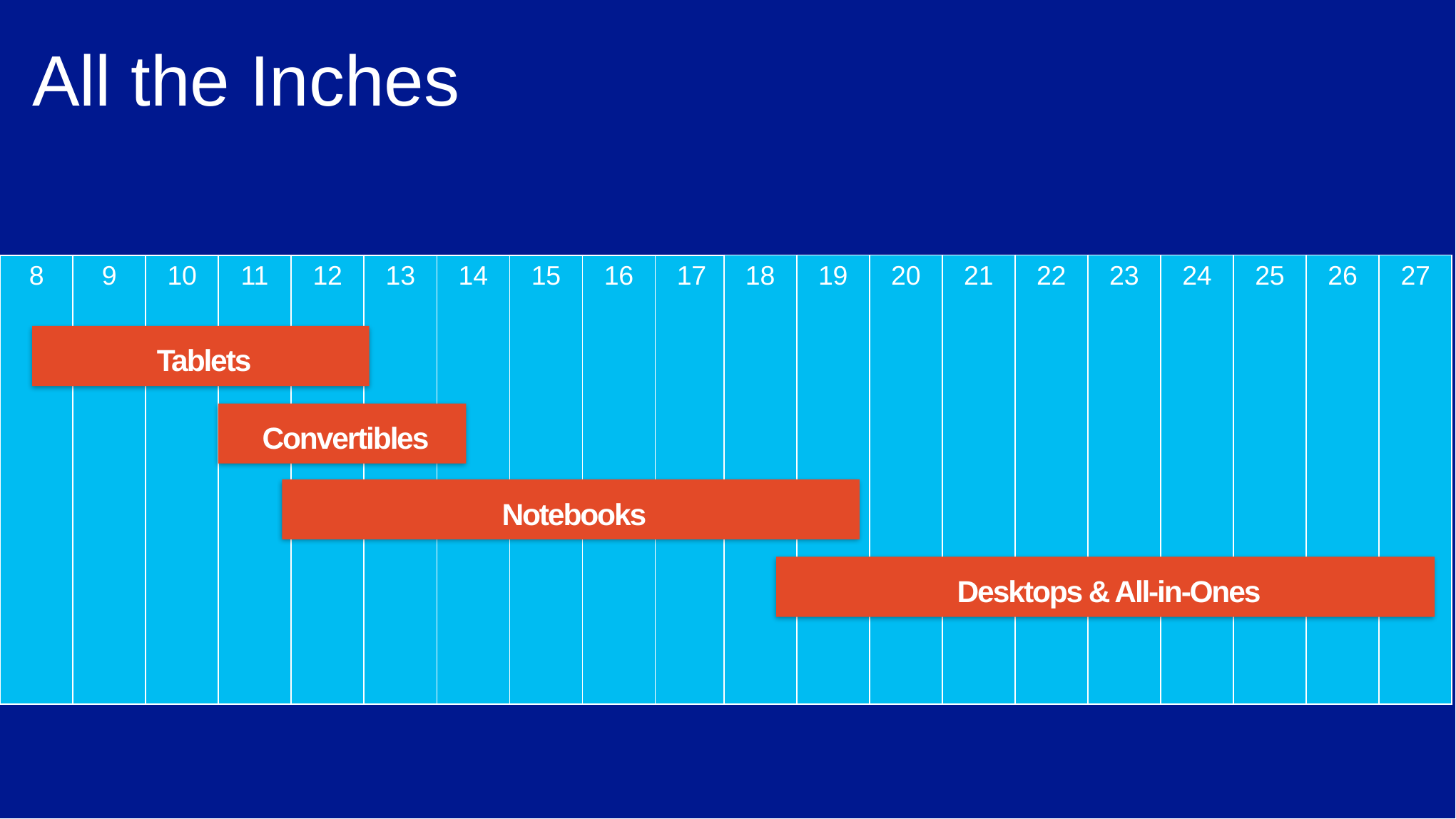

# All the Inches
| 18 | 19 | 20 | 21 | 22 | 23 | 24 | 25 | 26 | 27 |
| --- | --- | --- | --- | --- | --- | --- | --- | --- | --- |
| 8 | 9 | 10 | 11 | 12 | 13 | 14 | 15 | 16 | 17 |
| --- | --- | --- | --- | --- | --- | --- | --- | --- | --- |
Tablets
Convertibles
Notebooks
Desktops & All-in-Ones